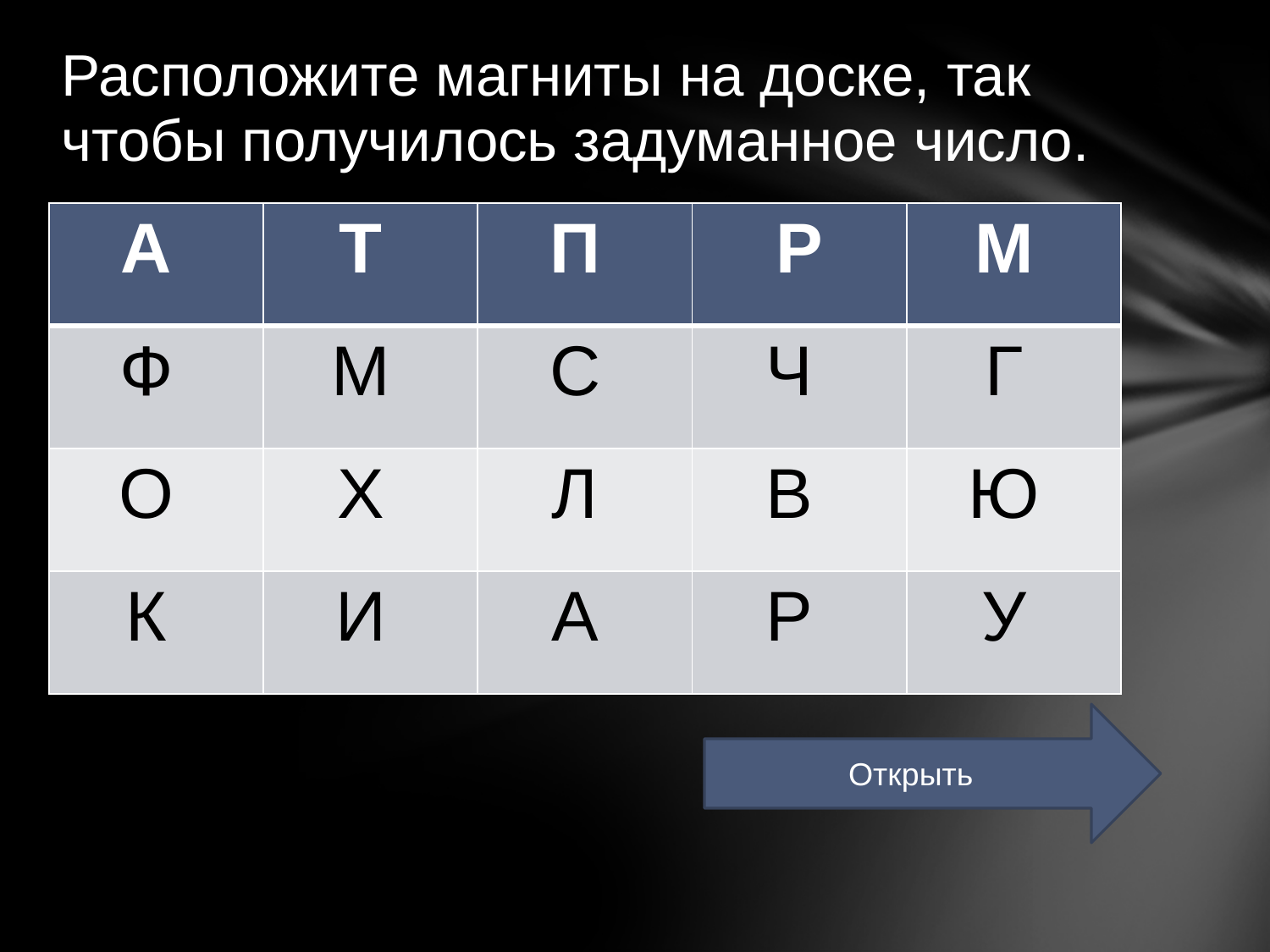

# Расположите магниты на доске, так чтобы получилось задуманное число.
| А | Т | П | Р | М |
| --- | --- | --- | --- | --- |
| Ф | М | С | Ч | Г |
| О | Х | Л | В | Ю |
| К | И | А | Р | У |
Открыть